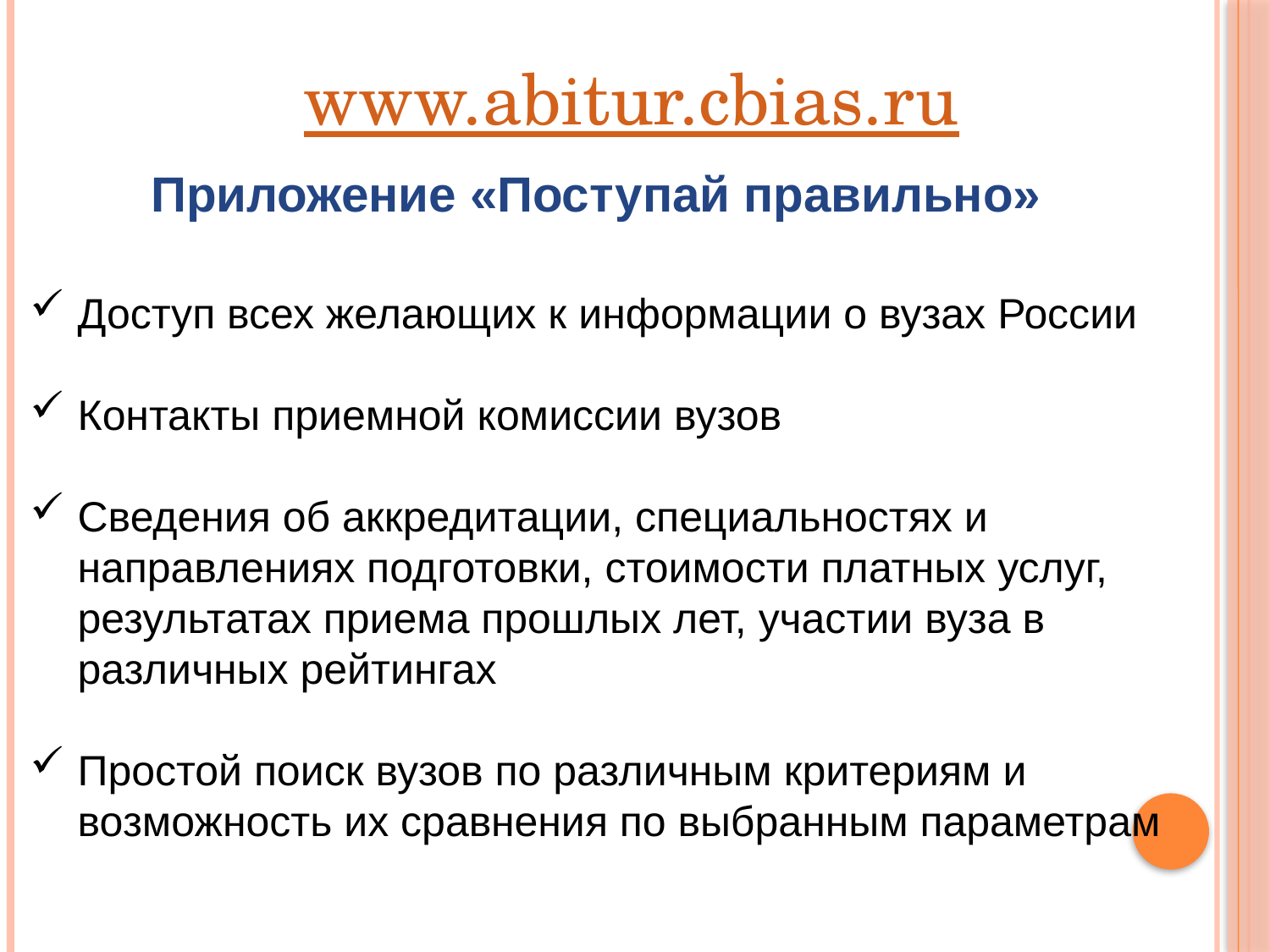

www.abitur.cbias.ru
Приложение «Поступай правильно»
Доступ всех желающих к информации о вузах России

Контакты приемной комиссии вузов

Сведения об аккредитации, специальностях и направлениях подготовки, стоимости платных услуг, результатах приема прошлых лет, участии вуза в различных рейтингах

Простой поиск вузов по различным критериям и возможность их сравнения по выбранным параметрам